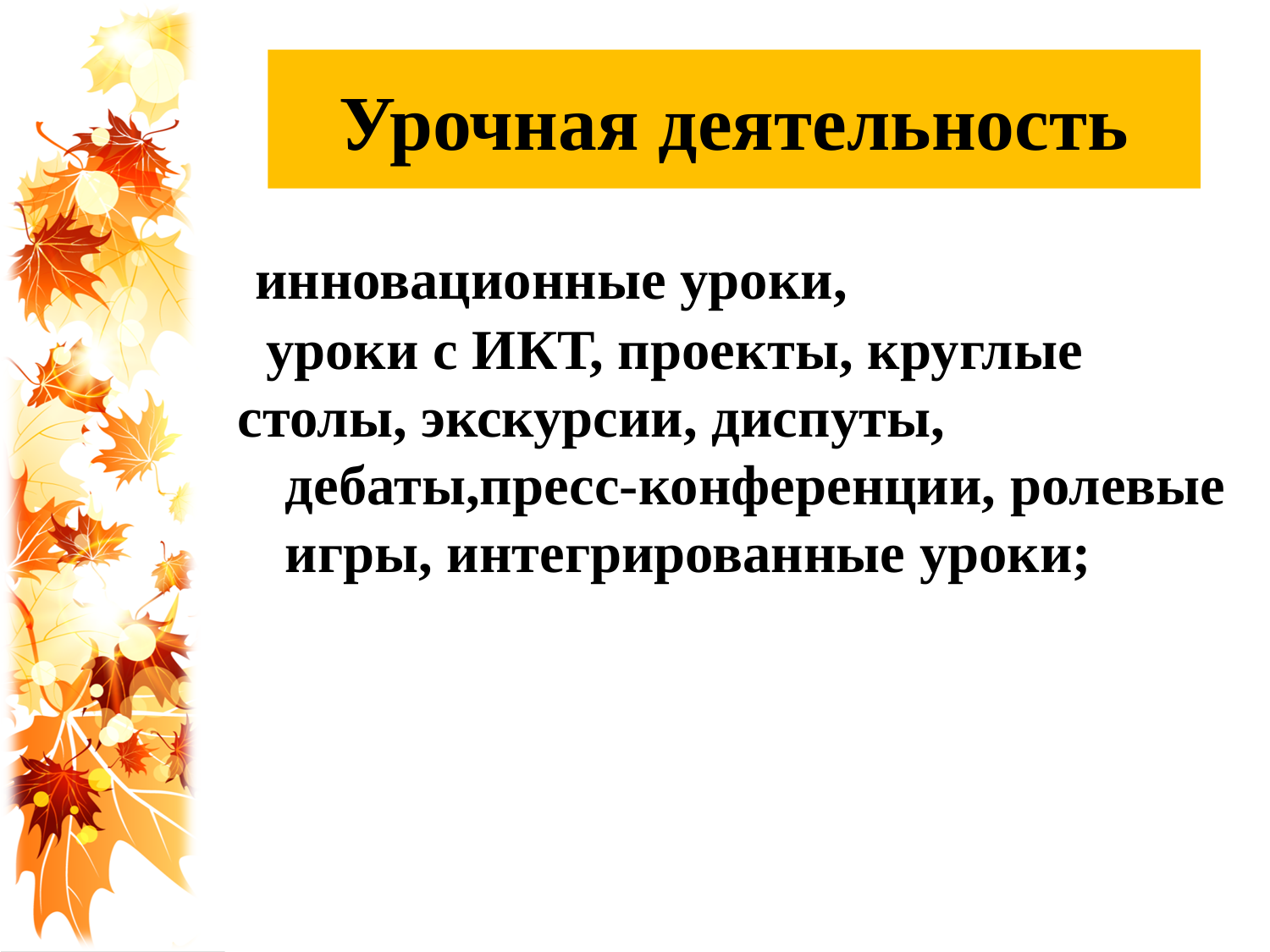

# Урочная деятельность
 инновационные уроки,
  уроки с ИКТ, проекты, круглые
столы, экскурсии, диспуты, дебаты,пресс-конференции, ролевые игры, интегрированные уроки;